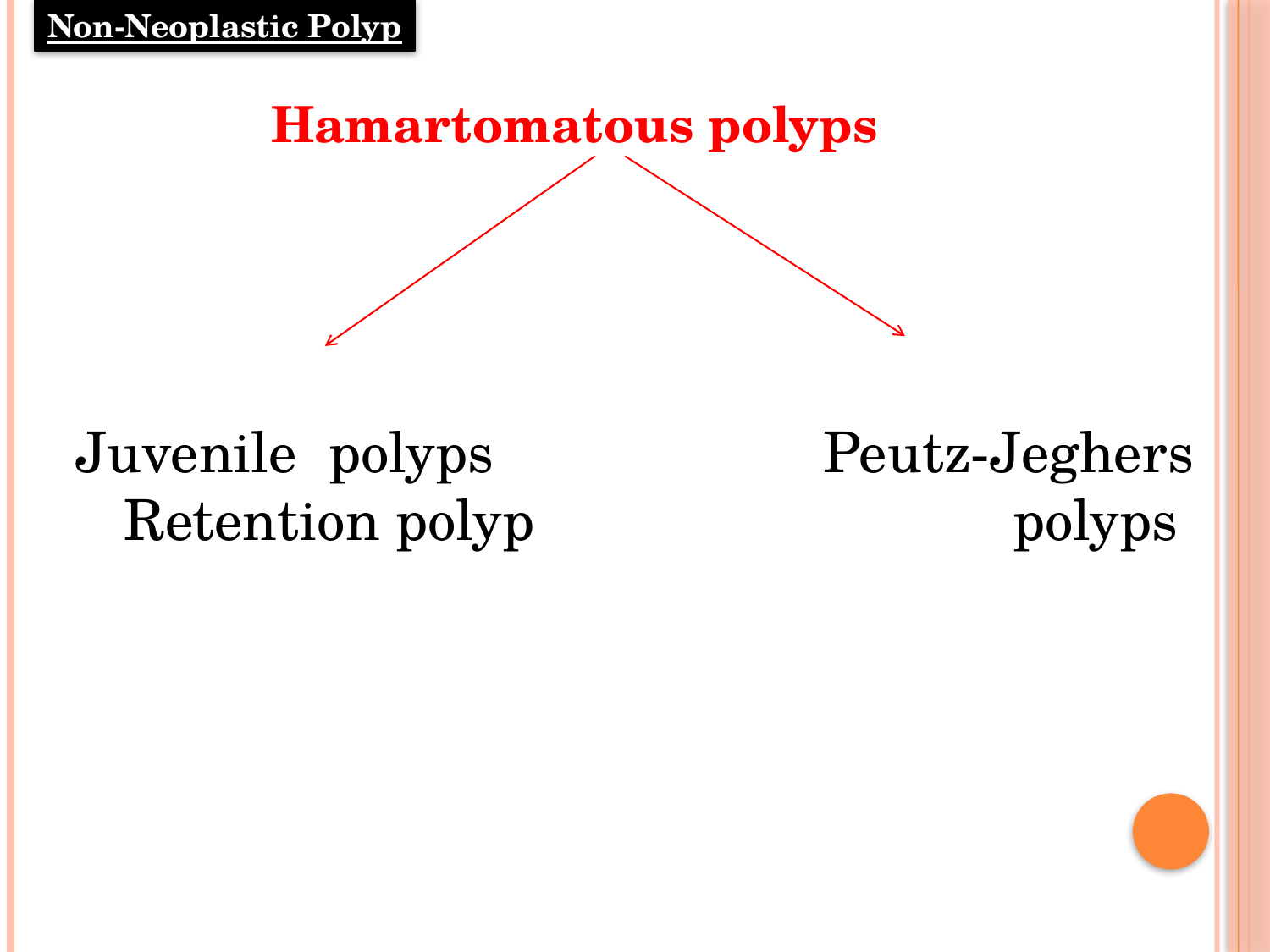

Non-Neoplastic Polyp
# Hamartomatous polyps

Juvenile  polyps                     Peutz-Jeghers Retention polyp				polyps